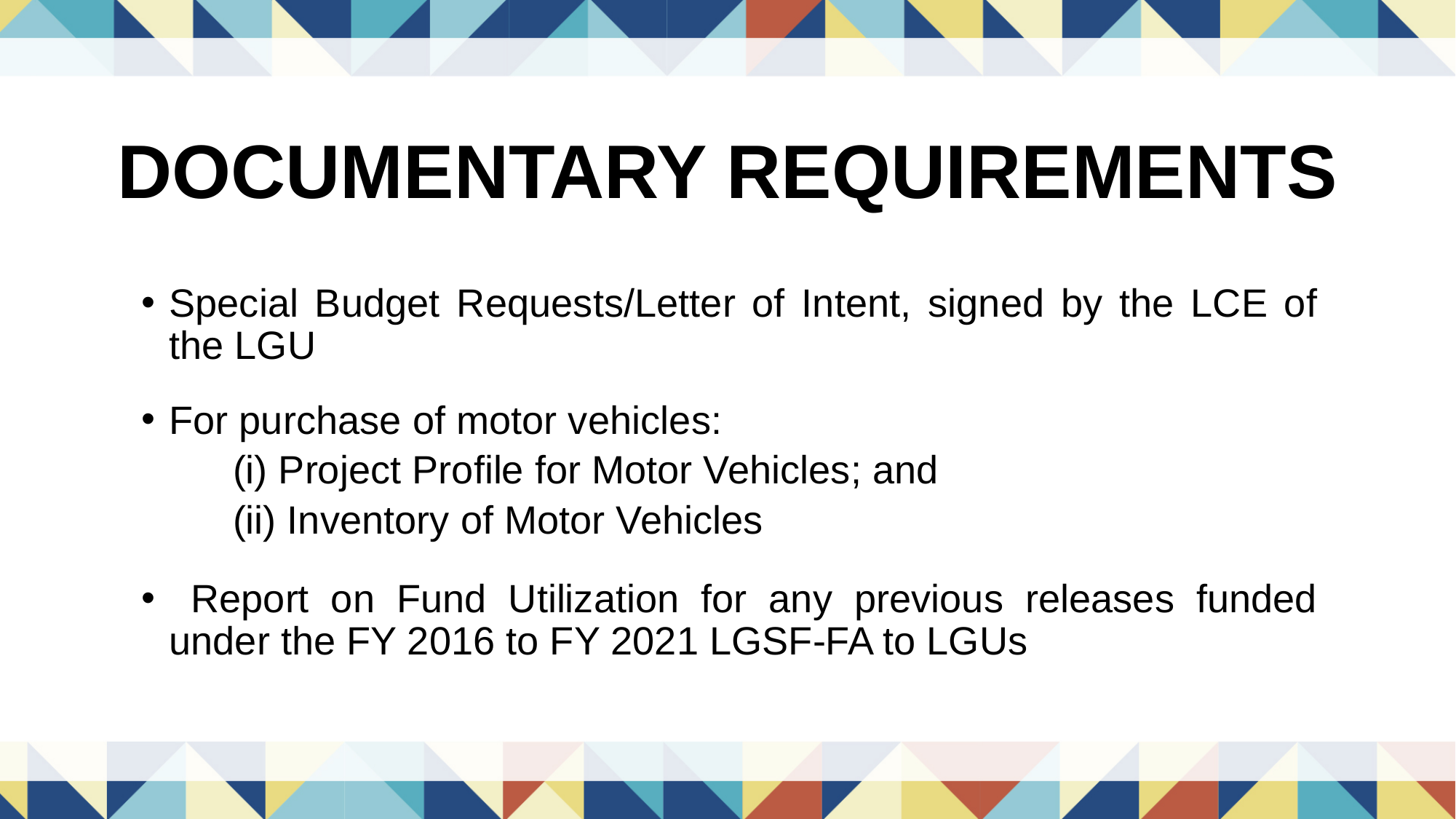

DOCUMENTARY REQUIREMENTS
Special Budget Requests/Letter of Intent, signed by the LCE of the LGU

For purchase of motor vehicles:
(i) Project Profile for Motor Vehicles; and
(ii) Inventory of Motor Vehicles

 Report on Fund Utilization for any previous releases funded under the FY 2016 to FY 2021 LGSF-FA to LGUs